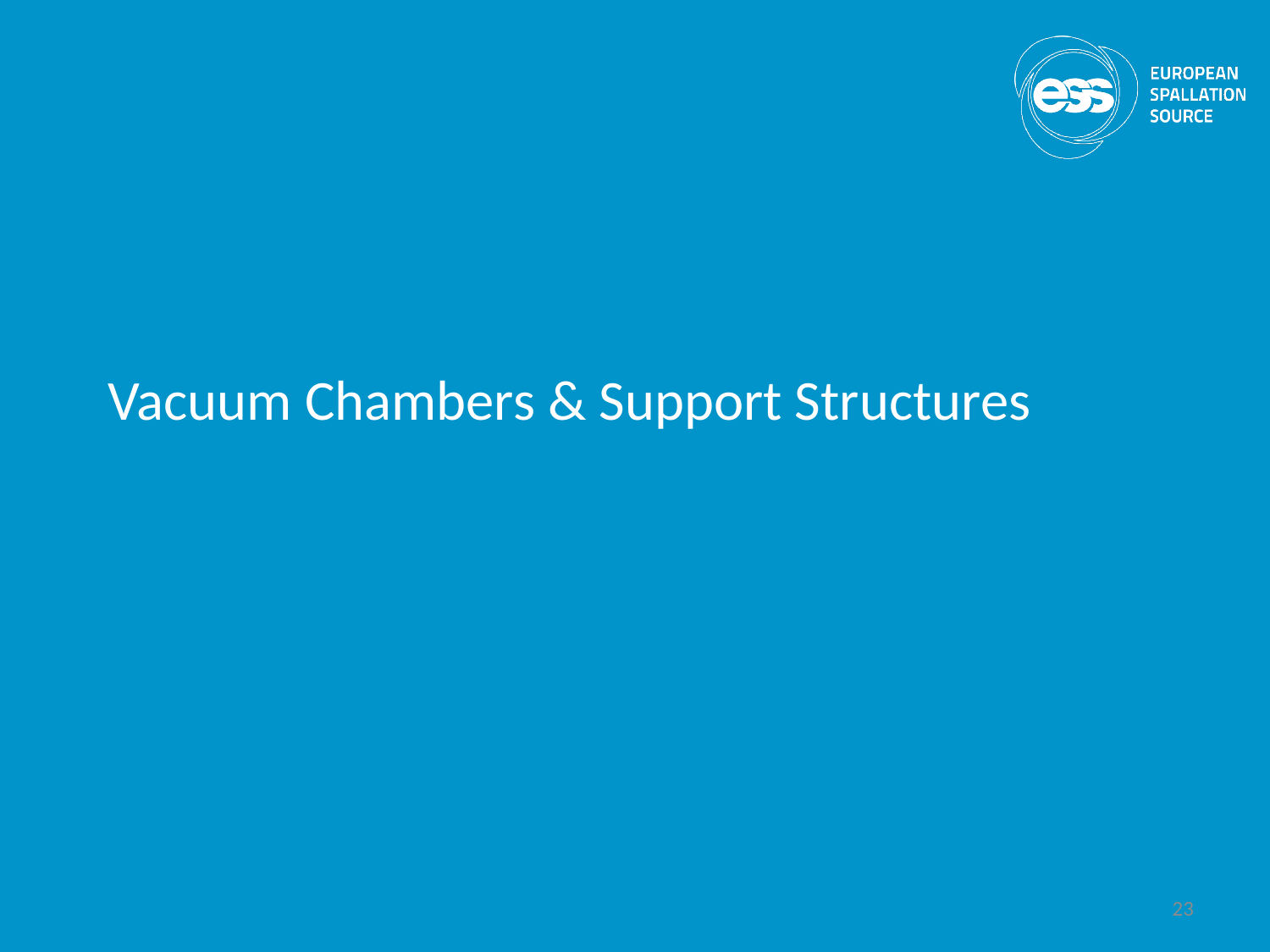

# Vacuum Chambers & Support Structures

23